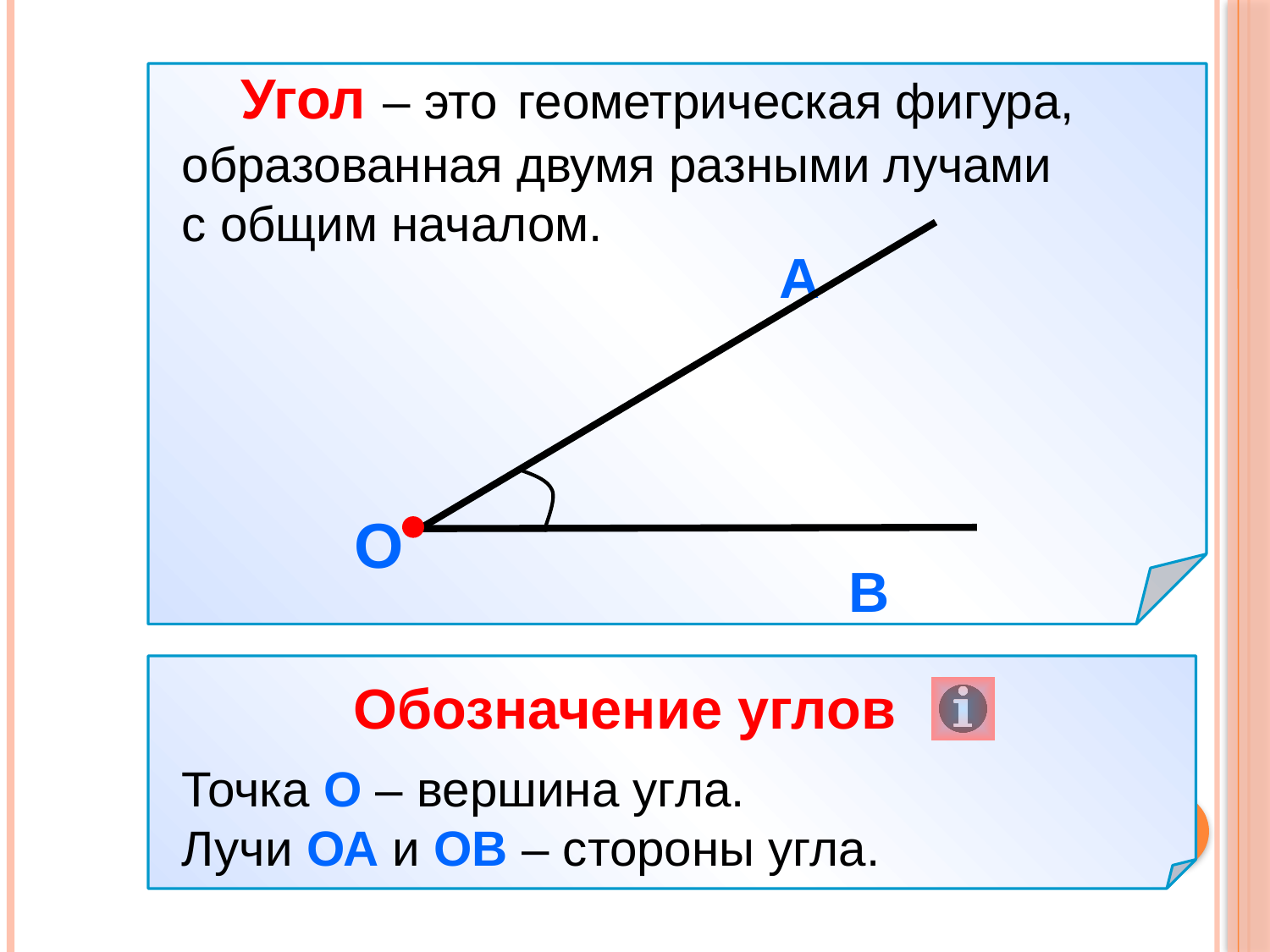

Угол – это геометрическая фигура, образованная двумя разными лучами
с общим началом.

А

О
В

Обозначение углов

Точка О – вершина угла.
Лучи ОА и ОВ – стороны угла.